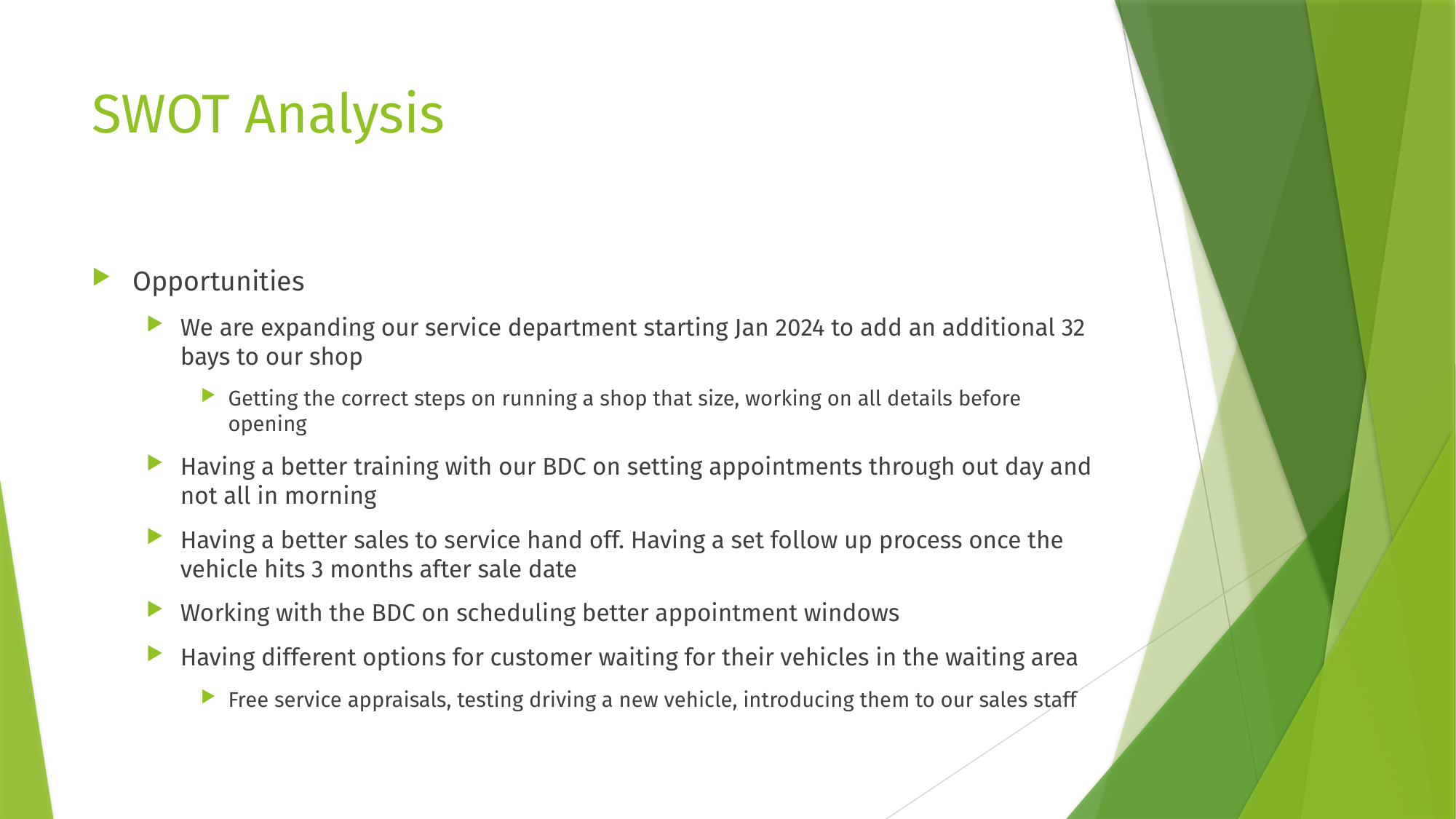

# SWOT Analysis
Opportunities
We are expanding our service department starting Jan 2024 to add an additional 32 bays to our shop
Getting the correct steps on running a shop that size, working on all details before opening
Having a better training with our BDC on setting appointments through out day and not all in morning
Having a better sales to service hand off. Having a set follow up process once the vehicle hits 3 months after sale date
Working with the BDC on scheduling better appointment windows
Having different options for customer waiting for their vehicles in the waiting area
Free service appraisals, testing driving a new vehicle, introducing them to our sales staff